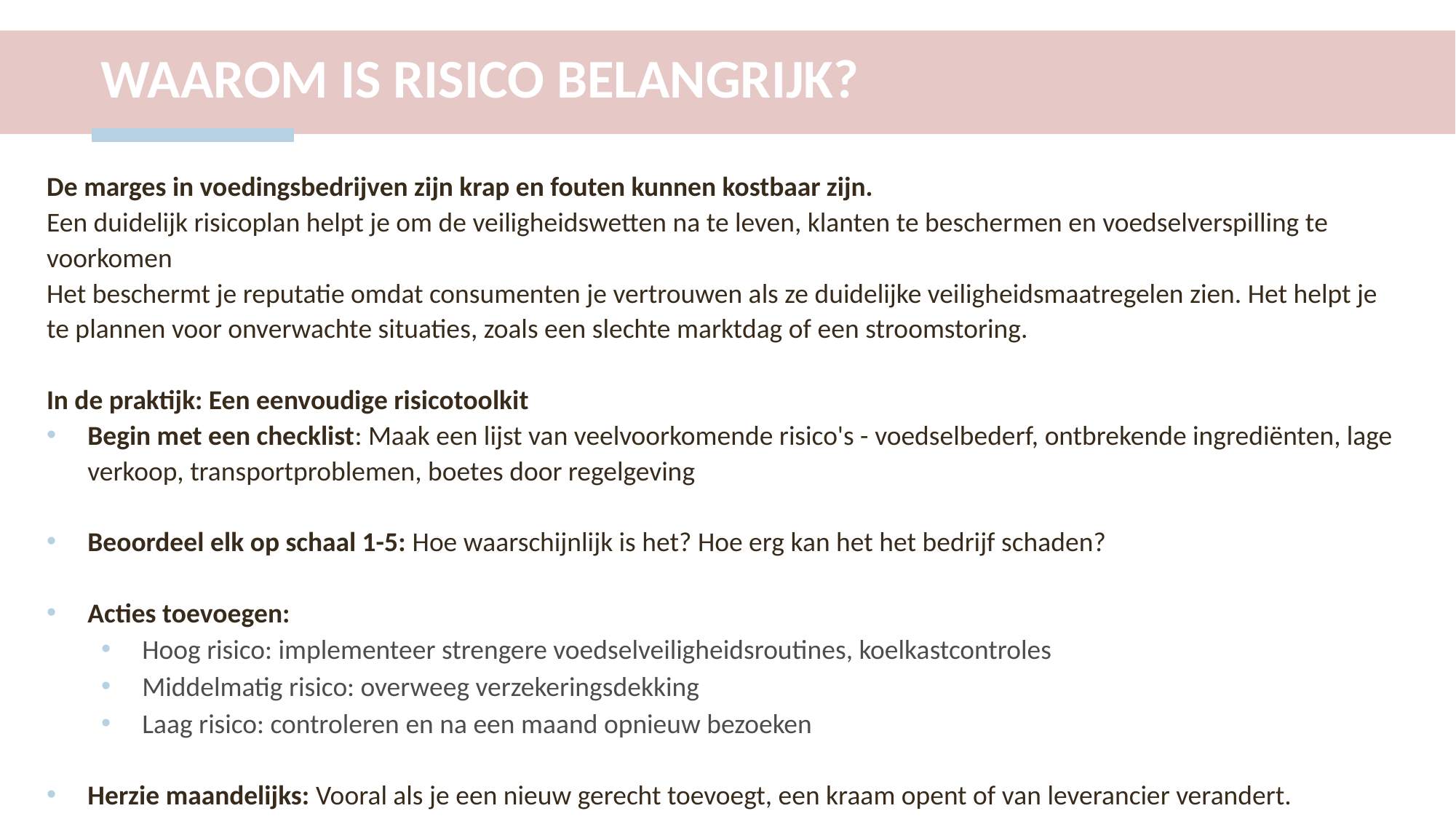

WAAROM IS RISICO BELANGRIJK?
De marges in voedingsbedrijven zijn krap en fouten kunnen kostbaar zijn.
Een duidelijk risicoplan helpt je om de veiligheidswetten na te leven, klanten te beschermen en voedselverspilling te voorkomen
Het beschermt je reputatie omdat consumenten je vertrouwen als ze duidelijke veiligheidsmaatregelen zien. Het helpt je te plannen voor onverwachte situaties, zoals een slechte marktdag of een stroomstoring.

In de praktijk: Een eenvoudige risicotoolkit
Begin met een checklist: Maak een lijst van veelvoorkomende risico's - voedselbederf, ontbrekende ingrediënten, lage verkoop, transportproblemen, boetes door regelgeving

Beoordeel elk op schaal 1-5: Hoe waarschijnlijk is het? Hoe erg kan het het bedrijf schaden?

Acties toevoegen:
Hoog risico: implementeer strengere voedselveiligheidsroutines, koelkastcontroles
Middelmatig risico: overweeg verzekeringsdekking
Laag risico: controleren en na een maand opnieuw bezoeken

Herzie maandelijks: Vooral als je een nieuw gerecht toevoegt, een kraam opent of van leverancier verandert.